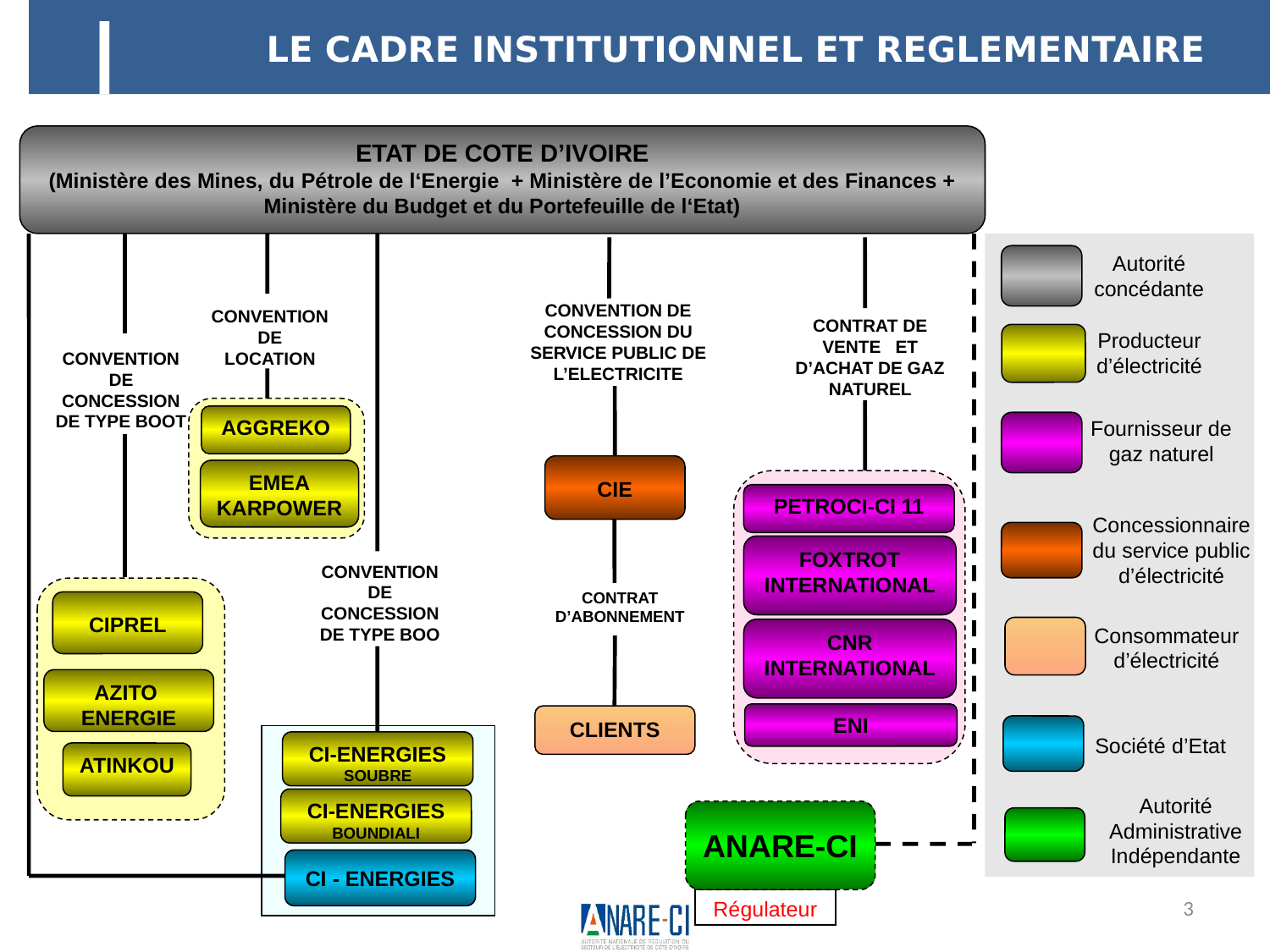

I
LE CADRE INSTITUTIONNEL ET REGLEMENTAIRE
ETAT DE COTE D’IVOIRE
(Ministère des Mines, du Pétrole de l‘Energie  + Ministère de l’Economie et des Finances + Ministère du Budget et du Portefeuille de l‘Etat)

CONVENTION DE
CONCESSION DE TYPE BOOT

CIPREL
AZITO  ENERGIE
ATINKOU

CONVENTION DE
LOCATION

AGGREKO
EMEA
KARPOWER

CI - ENERGIES

ANARE-CI
Régulateur

CONVENTION DE CONCESSIONDE TYPE BOO

CI-ENERGIES
SOUBRE
CI-ENERGIES
BOUNDIALI

CONVENTION DE
CONCESSION DU SERVICE PUBLIC DE L’ELECTRICITE

CIE

CONTRAT DE VENTE   ET D’ACHAT DE GAZ NATUREL

PETROCI-CI 11
FOXTROT
INTERNATIONAL
CNR INTERNATIONAL
ENI
Autorité concédante

Producteur d’électricité

Fournisseur de gaz naturel

Concessionnaire du service public
d’électricité

CONTRAT D’ABONNEMENT

CLIENTS
Consommateur d’électricité

Société d’Etat
Autorité Administrative Indépendante

3